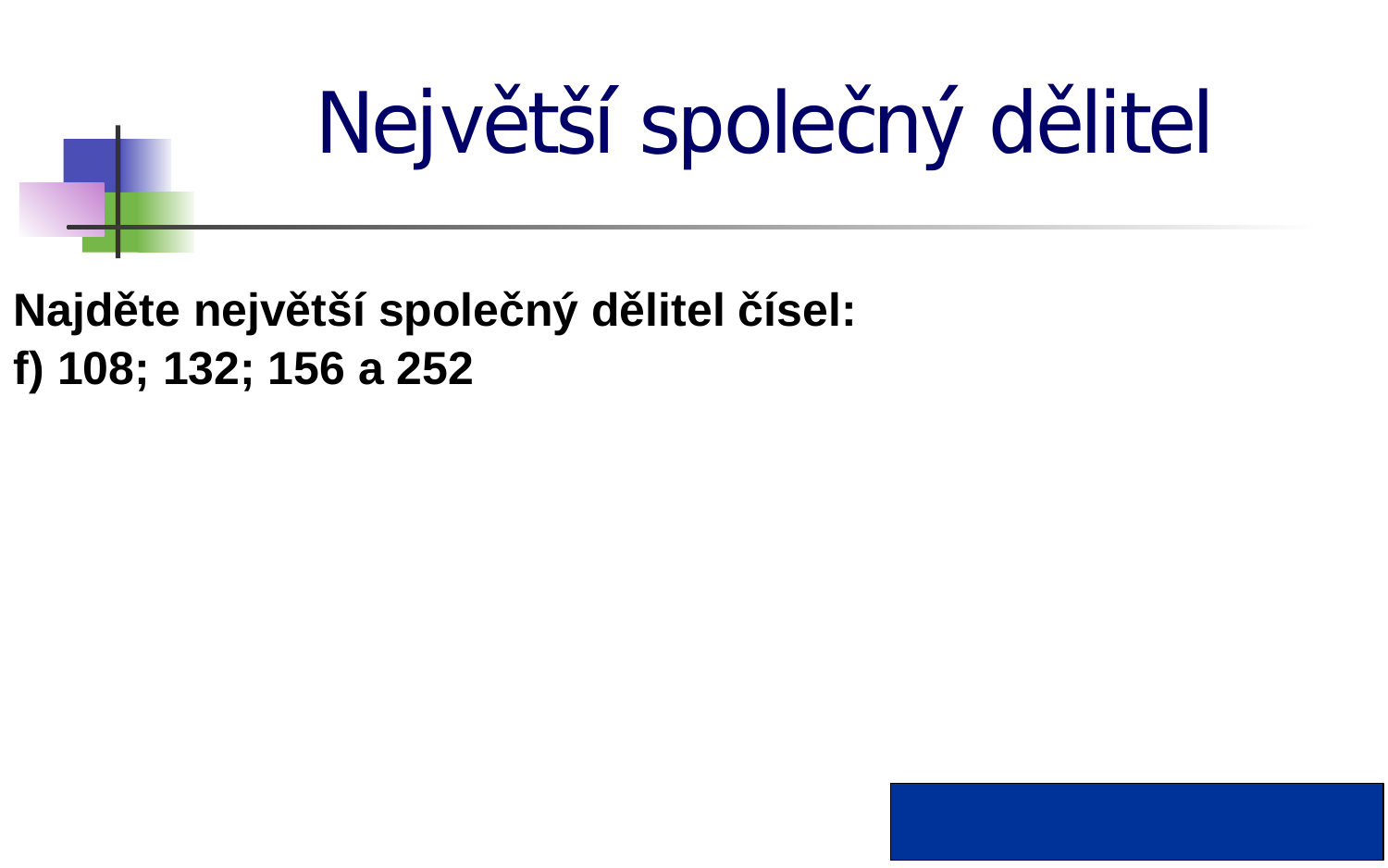

# Největší společný dělitel
Najděte největší společný dělitel čísel:
f) 108; 132; 156 a 252

D(108; 132; 156; 252) = 12